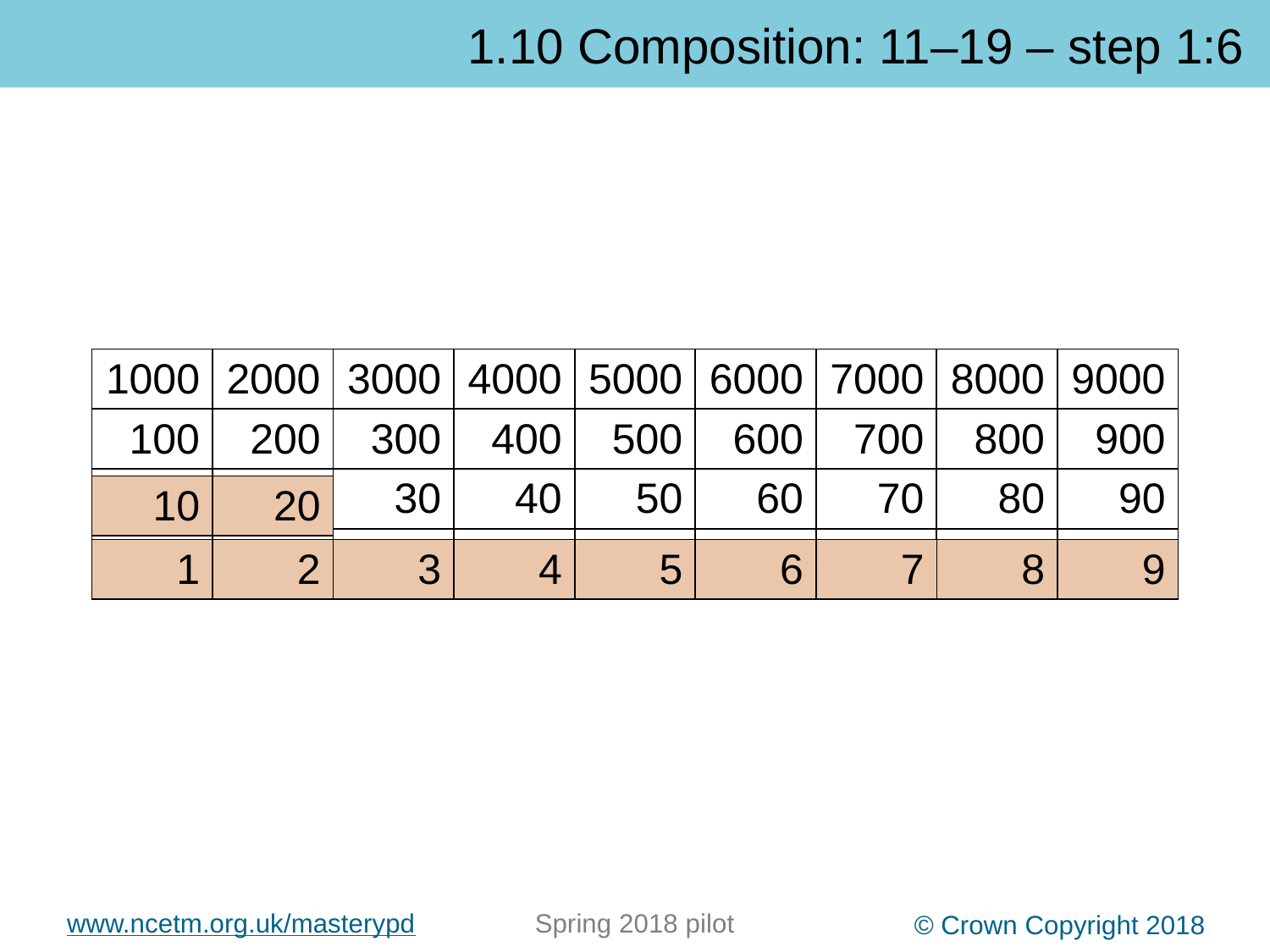

1.10 Composition: 11–19 – step 1:6
| 1000 | 2000 | 3000 | 4000 | 5000 | 6000 | 7000 | 8000 | 9000 |
| --- | --- | --- | --- | --- | --- | --- | --- | --- |
| 100 | 200 | 300 | 400 | 500 | 600 | 700 | 800 | 900 |
| 10 | 20 | 30 | 40 | 50 | 60 | 70 | 80 | 90 |
| 1 | 2 | 3 | 4 | 5 | 6 | 7 | 8 | 9 |
| 10 |
| --- |
| 20 |
| --- |
| 1 |
| --- |
| 2 |
| --- |
| 3 |
| --- |
| 4 |
| --- |
| 5 |
| --- |
| 6 |
| --- |
| 7 |
| --- |
| 8 |
| --- |
| 9 |
| --- |